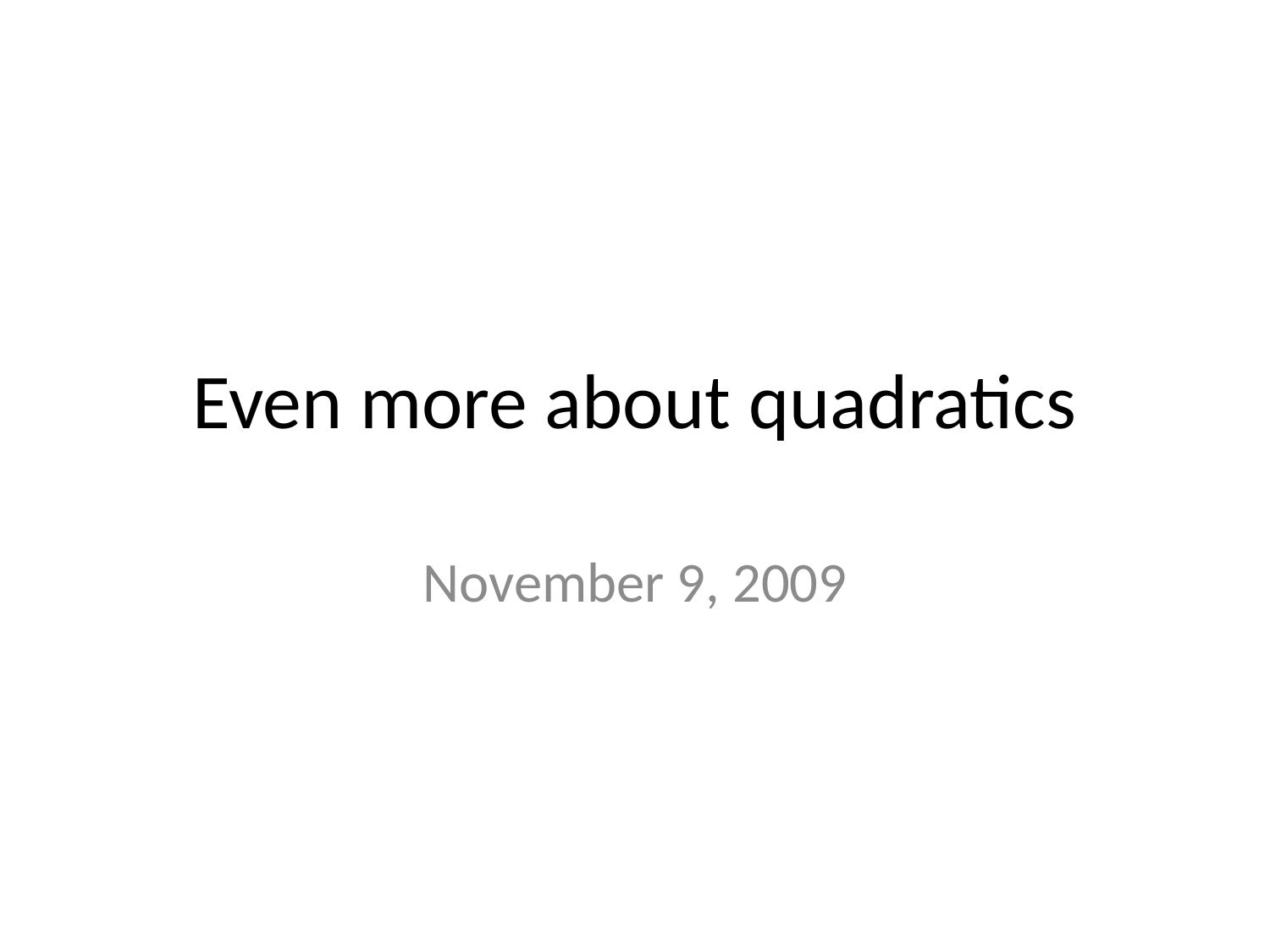

# Even more about quadratics
November 9, 2009